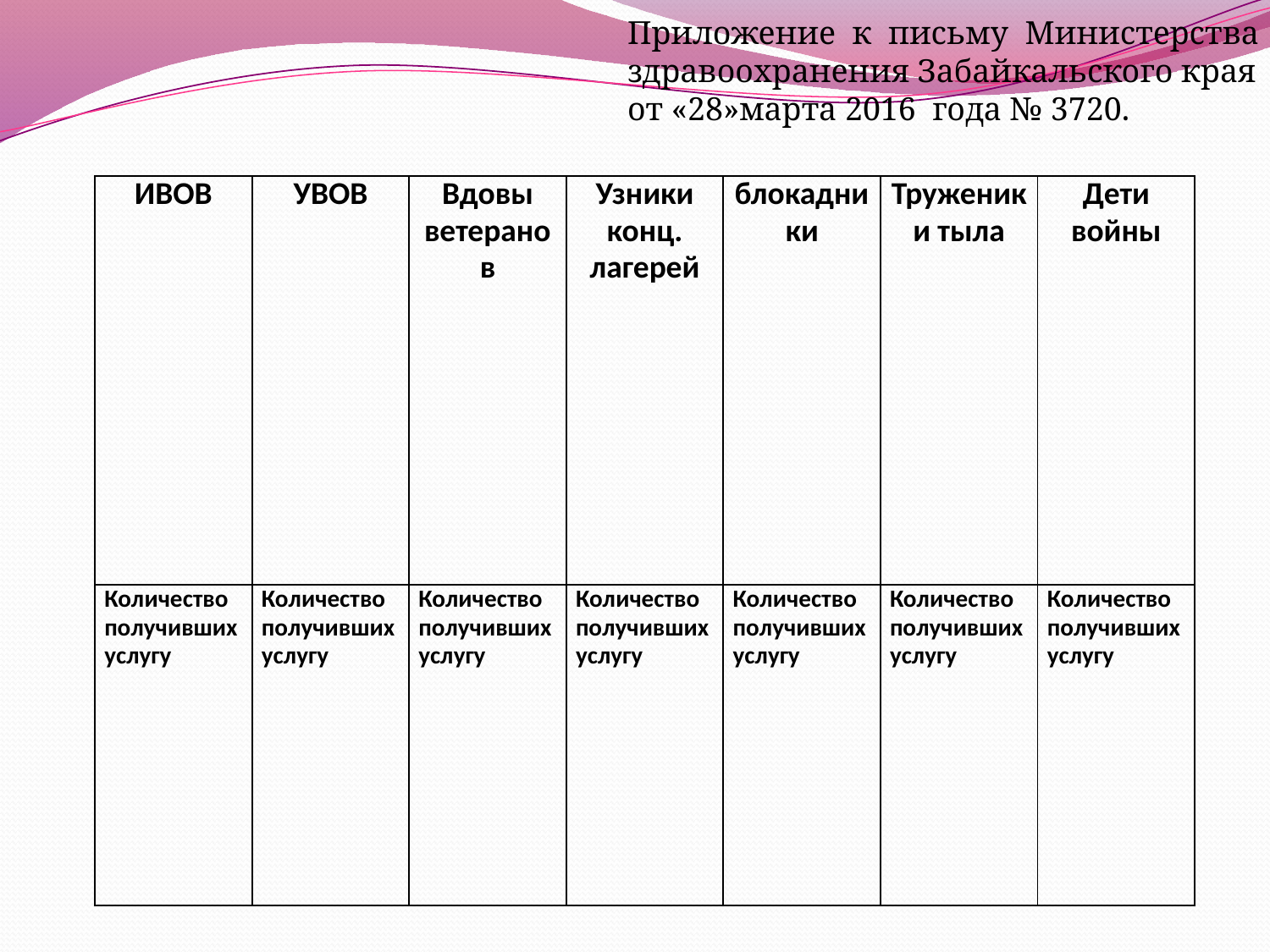

Приложение  к  письму  Министерства здравоохранения Забайкальского края  от «28»марта 2016  года № 3720.

| ИВОВ | УВОВ | Вдовы ветеранов | Узники конц. лагерей | блокадники | Труженики тыла | Дети войны |
| --- | --- | --- | --- | --- | --- | --- |
| Количество получивших услугу | Количество получивших услугу | Количество получивших услугу | Количество получивших услугу | Количество получивших услугу | Количество получивших услугу | Количество получивших услугу |